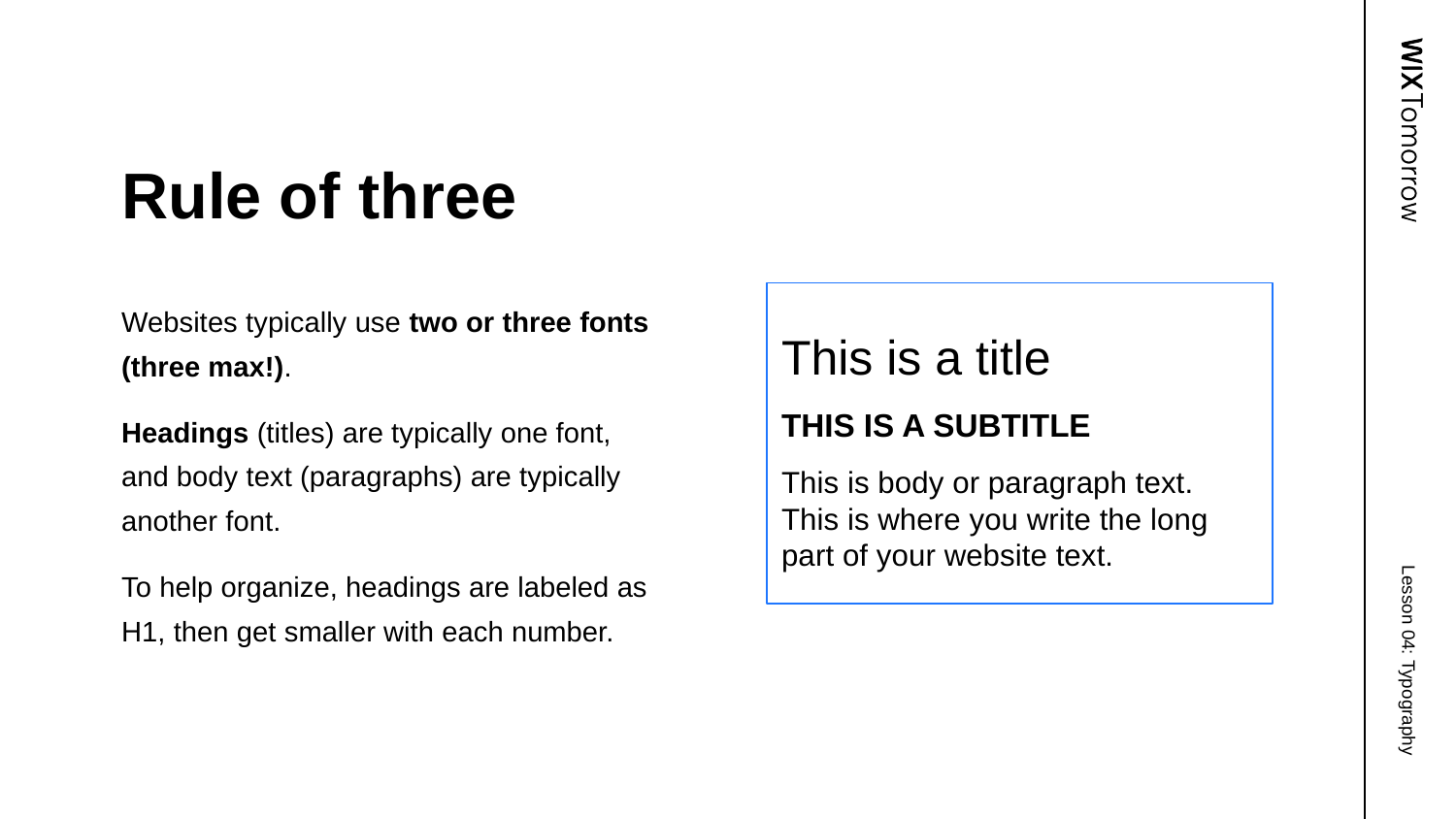

# Rule of three
Websites typically use two or three fonts (three max!).
Headings (titles) are typically one font, and body text (paragraphs) are typically another font.
To help organize, headings are labeled as H1, then get smaller with each number.
This is a title
THIS IS A SUBTITLE
This is body or paragraph text. This is where you write the long part of your website text.